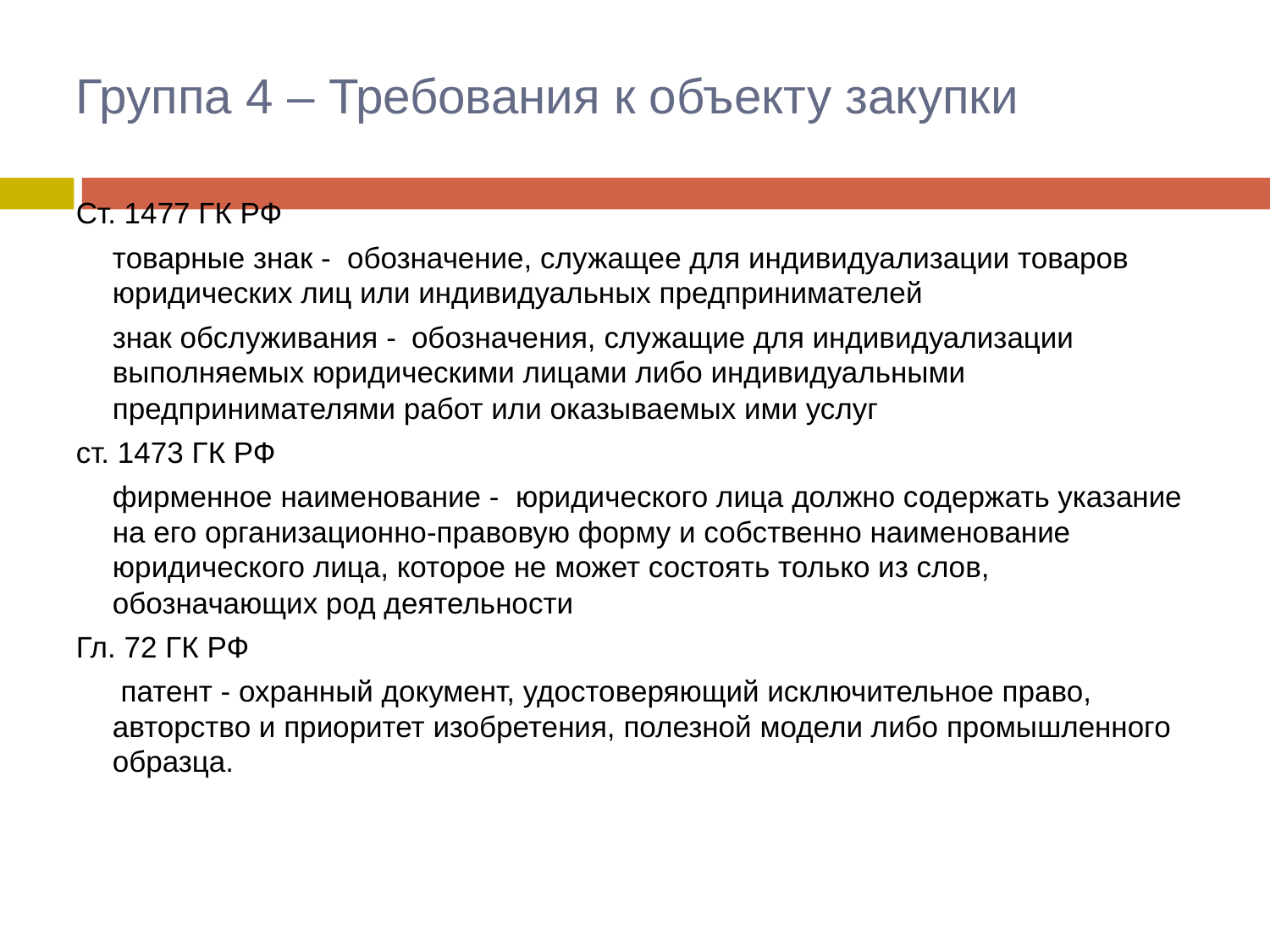

# Группа 4 – Требования к объекту закупки

Ст. 1477 ГК РФ
	товарные знак -  обозначение, служащее для индивидуализации товаров юридических лиц или индивидуальных предпринимателей
	знак обслуживания -  обозначения, служащие для индивидуализации выполняемых юридическими лицами либо индивидуальными предпринимателями работ или оказываемых ими услуг
ст. 1473 ГК РФ
	фирменное наименование -  юридического лица должно содержать указание на его организационно-правовую форму и собственно наименование юридического лица, которое не может состоять только из слов, обозначающих род деятельности
Гл. 72 ГК РФ
	 патент - охранный документ, удостоверяющий исключительное право, авторство и приоритет изобретения, полезной модели либо промышленного образца.